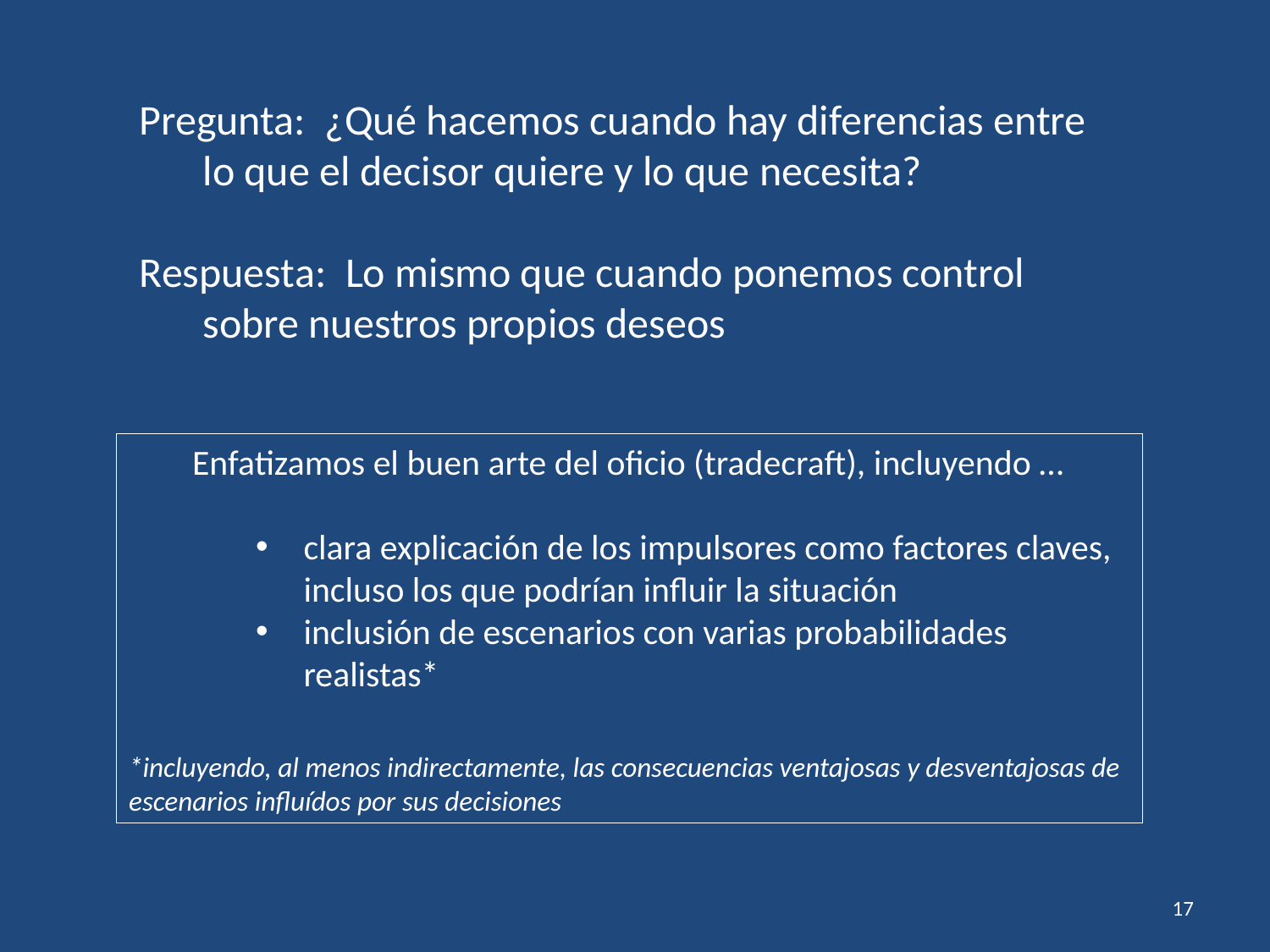

Pregunta:  ¿Qué hacemos cuando hay diferencias entre lo que el decisor quiere y lo que necesita?
Respuesta:  Lo mismo que cuando ponemos control sobre nuestros propios deseos

Enfatizamos el buen arte del oficio (tradecraft), incluyendo …
clara explicación de los impulsores como factores claves, incluso los que podrían influir la situación
inclusión de escenarios con varias probabilidades realistas*
*incluyendo, al menos indirectamente, las consecuencias ventajosas y desventajosas de escenarios influídos por sus decisiones
17